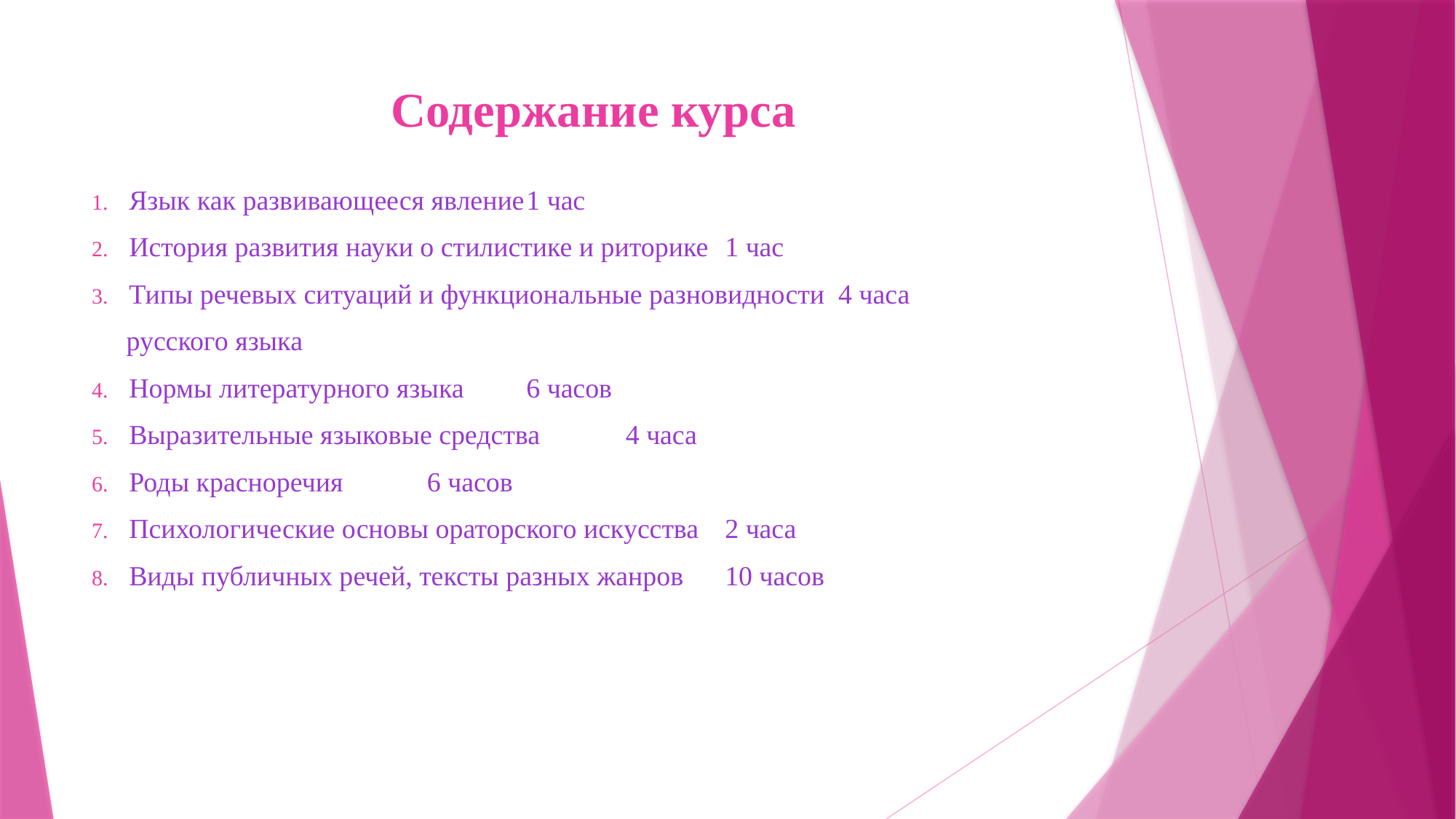

# Содержание курса
Язык как развивающееся явление							1 час
История развития науки о стилистике и риторике			1 час
Типы речевых ситуаций и функциональные разновидности  4 часа
     русского языка
Нормы литературного языка								6 часов
Выразительные языковые средства						4 часа
Роды красноречия										6 часов
Психологические основы ораторского искусства			2 часа
Виды публичных речей, тексты разных жанров				10 часов